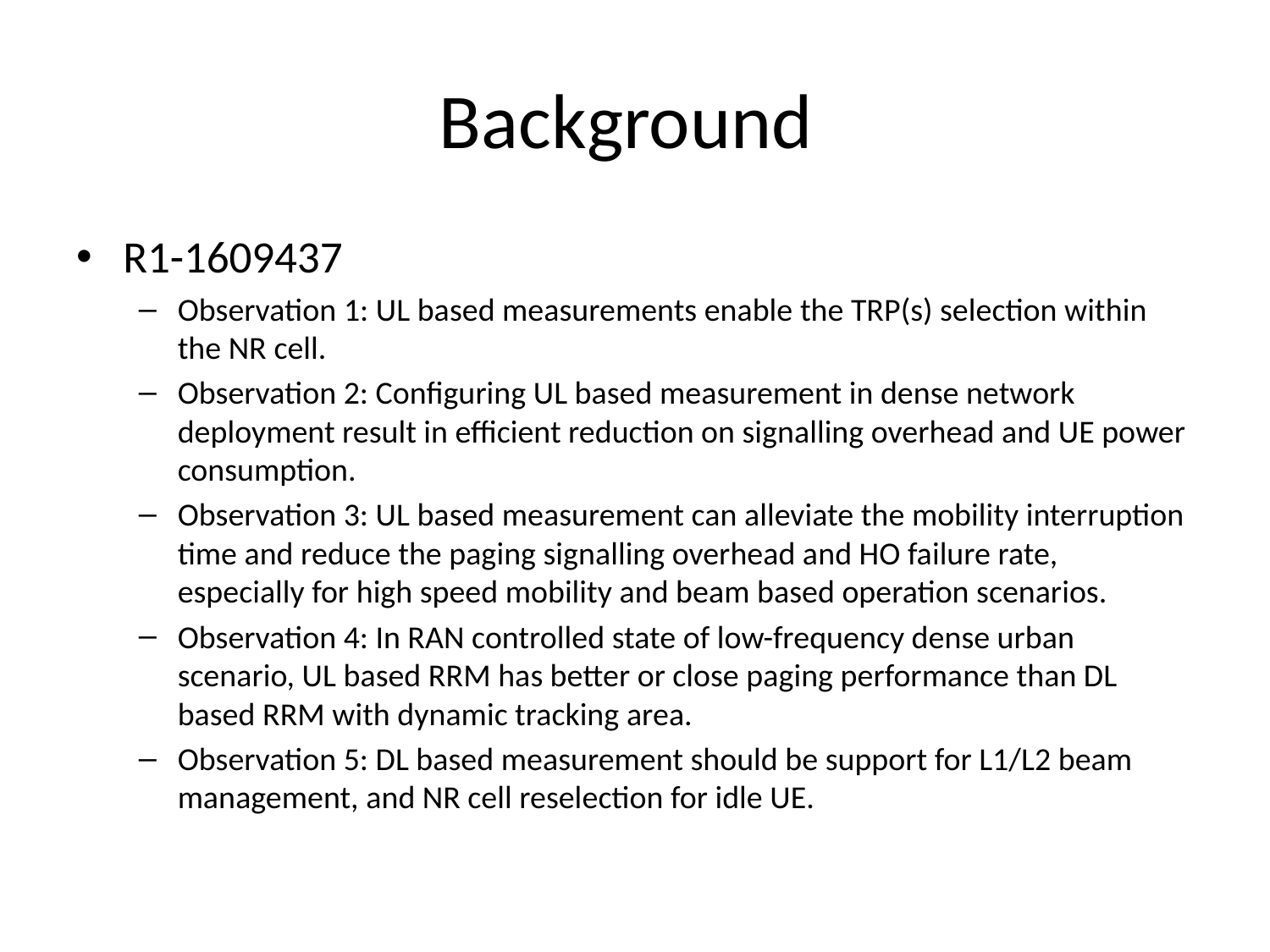

# Background
R1-1609437
Observation 1: UL based measurements enable the TRP(s) selection within the NR cell.
Observation 2: Configuring UL based measurement in dense network deployment result in efficient reduction on signalling overhead and UE power consumption.
Observation 3: UL based measurement can alleviate the mobility interruption time and reduce the paging signalling overhead and HO failure rate, especially for high speed mobility and beam based operation scenarios.
Observation 4: In RAN controlled state of low-frequency dense urban scenario, UL based RRM has better or close paging performance than DL based RRM with dynamic tracking area.
Observation 5: DL based measurement should be support for L1/L2 beam management, and NR cell reselection for idle UE.